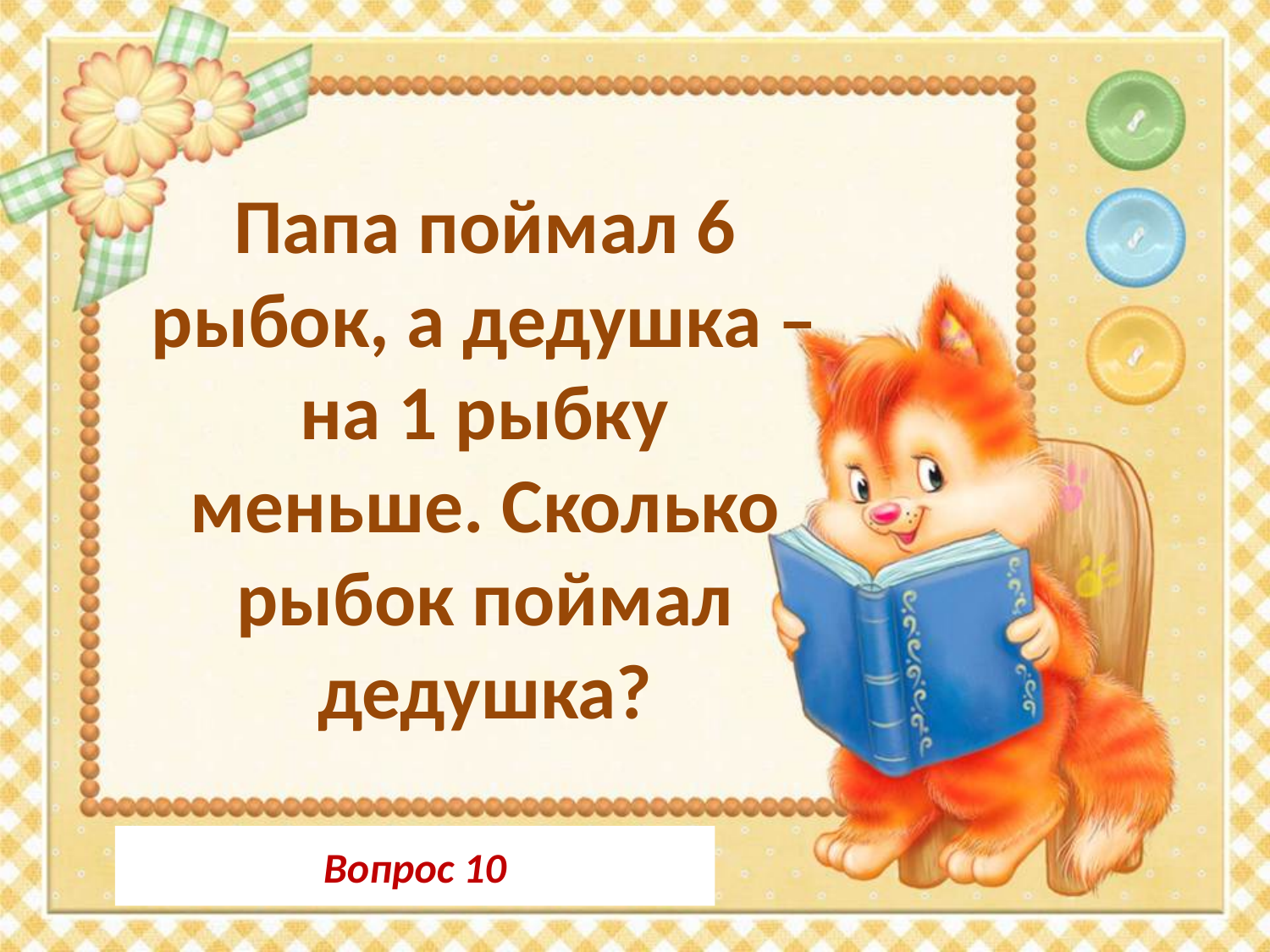

Папа поймал 6 рыбок, а дедушка – на 1 рыбку меньше. Сколько рыбок поймал дедушка?
Вопрос 10